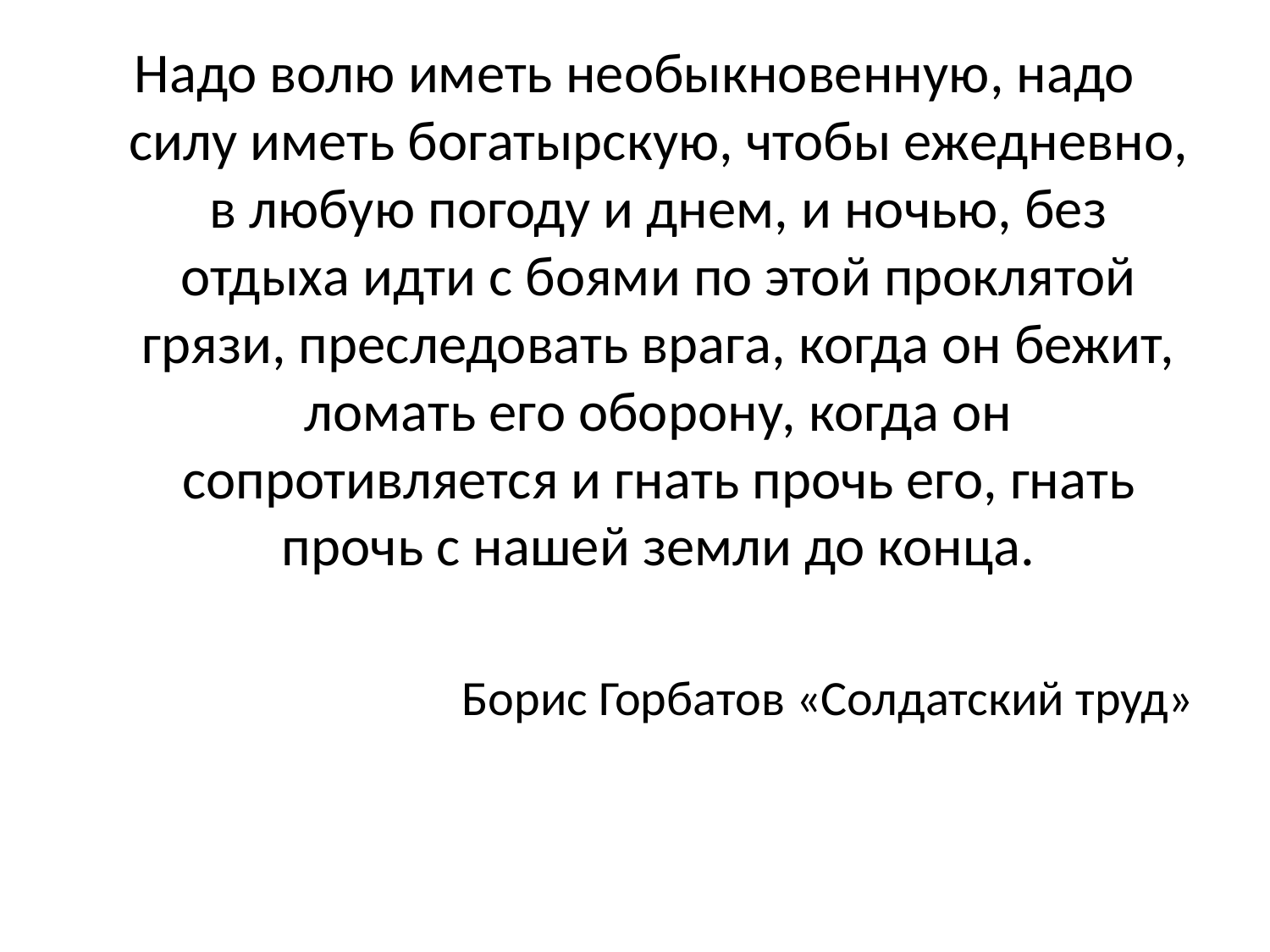

Надо волю иметь необыкновенную, надо силу иметь богатырскую, чтобы ежедневно, в любую погоду и днем, и ночью, без отдыха идти с боями по этой проклятой грязи, преследовать врага, когда он бежит, ломать его оборону, когда он сопротивляется и гнать прочь его, гнать прочь с нашей земли до конца.

Борис Горбатов «Солдатский труд»

#